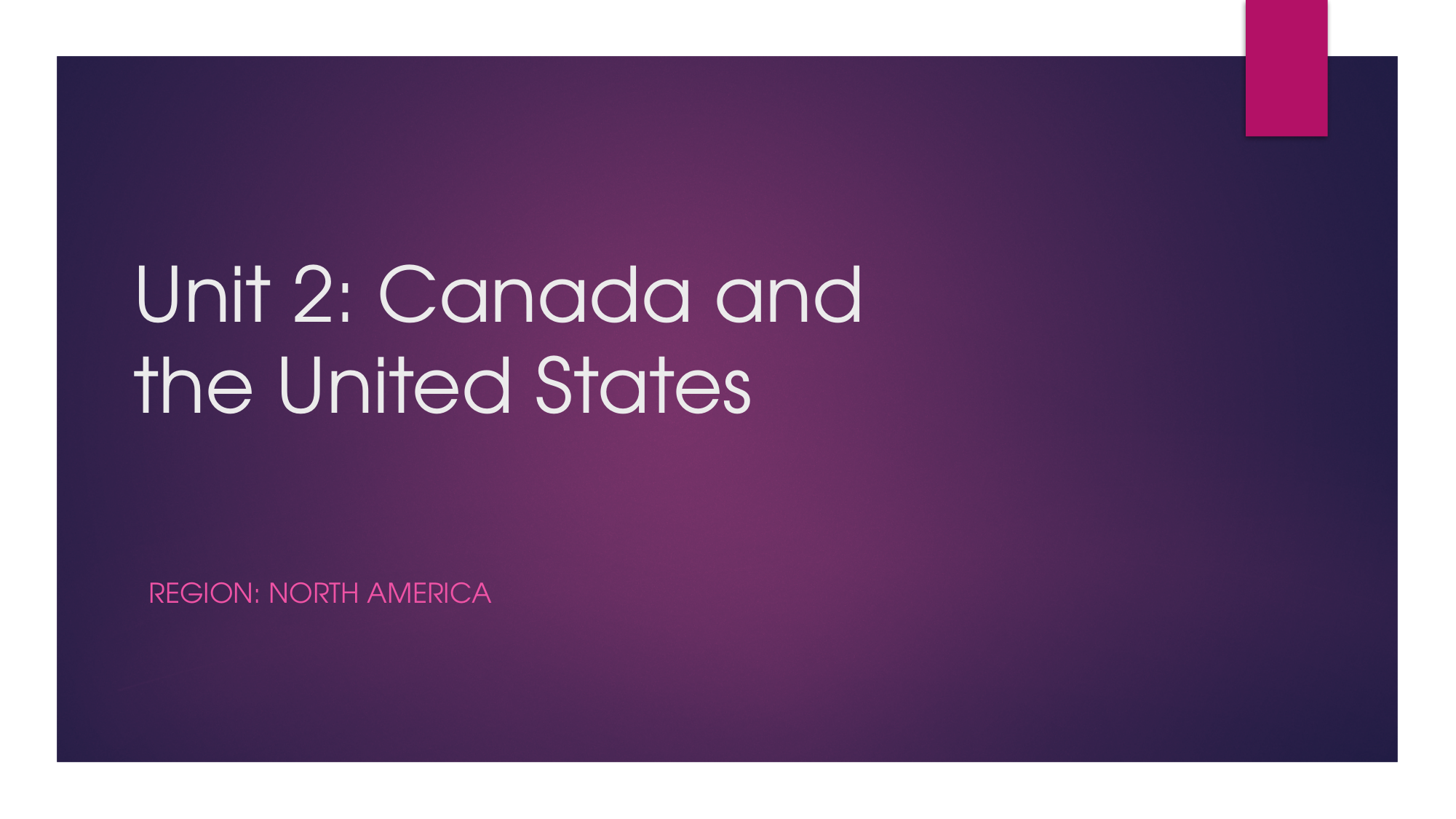

# Unit 2: Canada and the United States
Region: North america